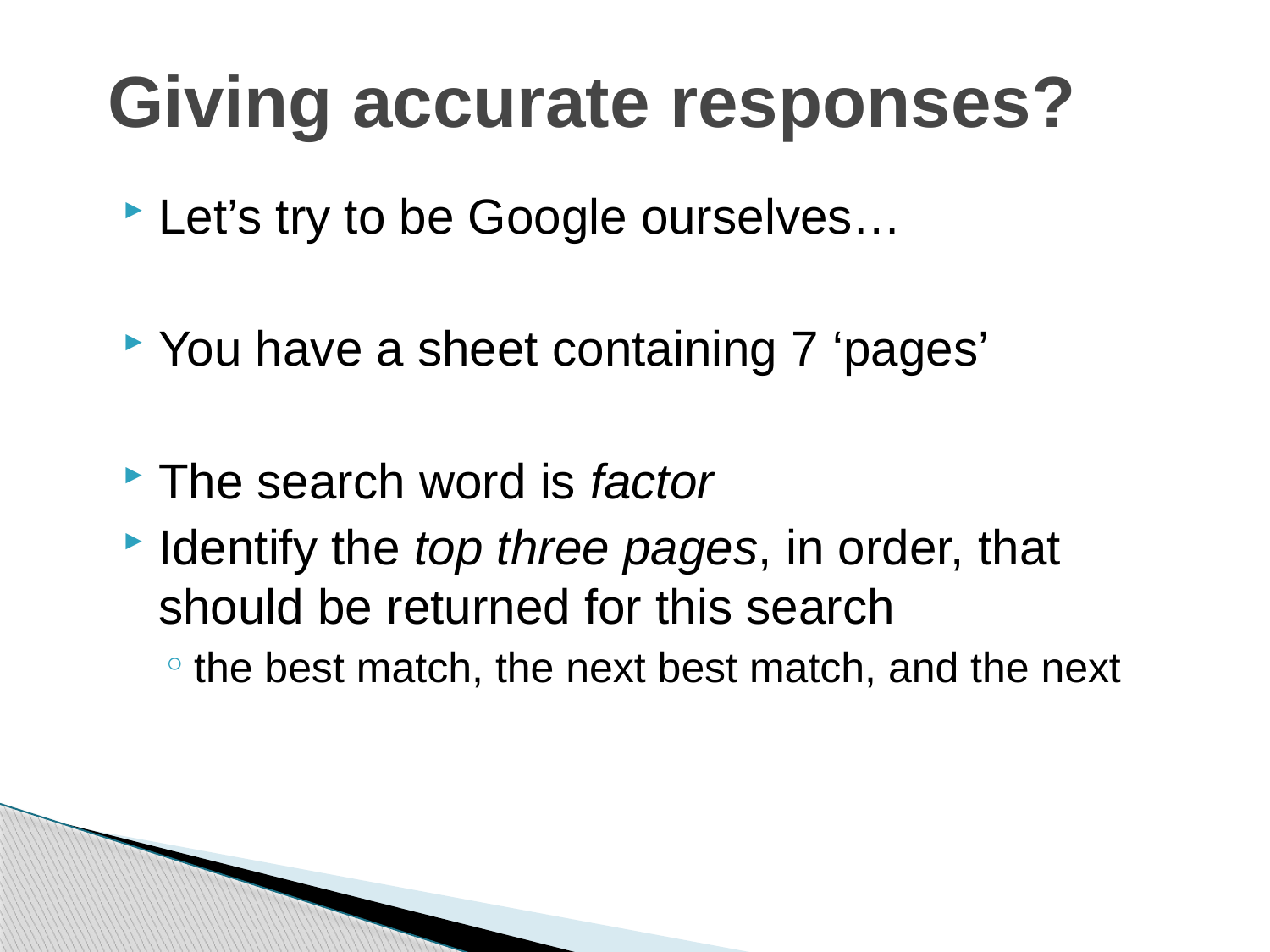

# Giving accurate responses?
Let’s try to be Google ourselves…

You have a sheet containing 7 ‘pages’

The search word is factor
Identify the top three pages, in order, that should be returned for this search
the best match, the next best match, and the next